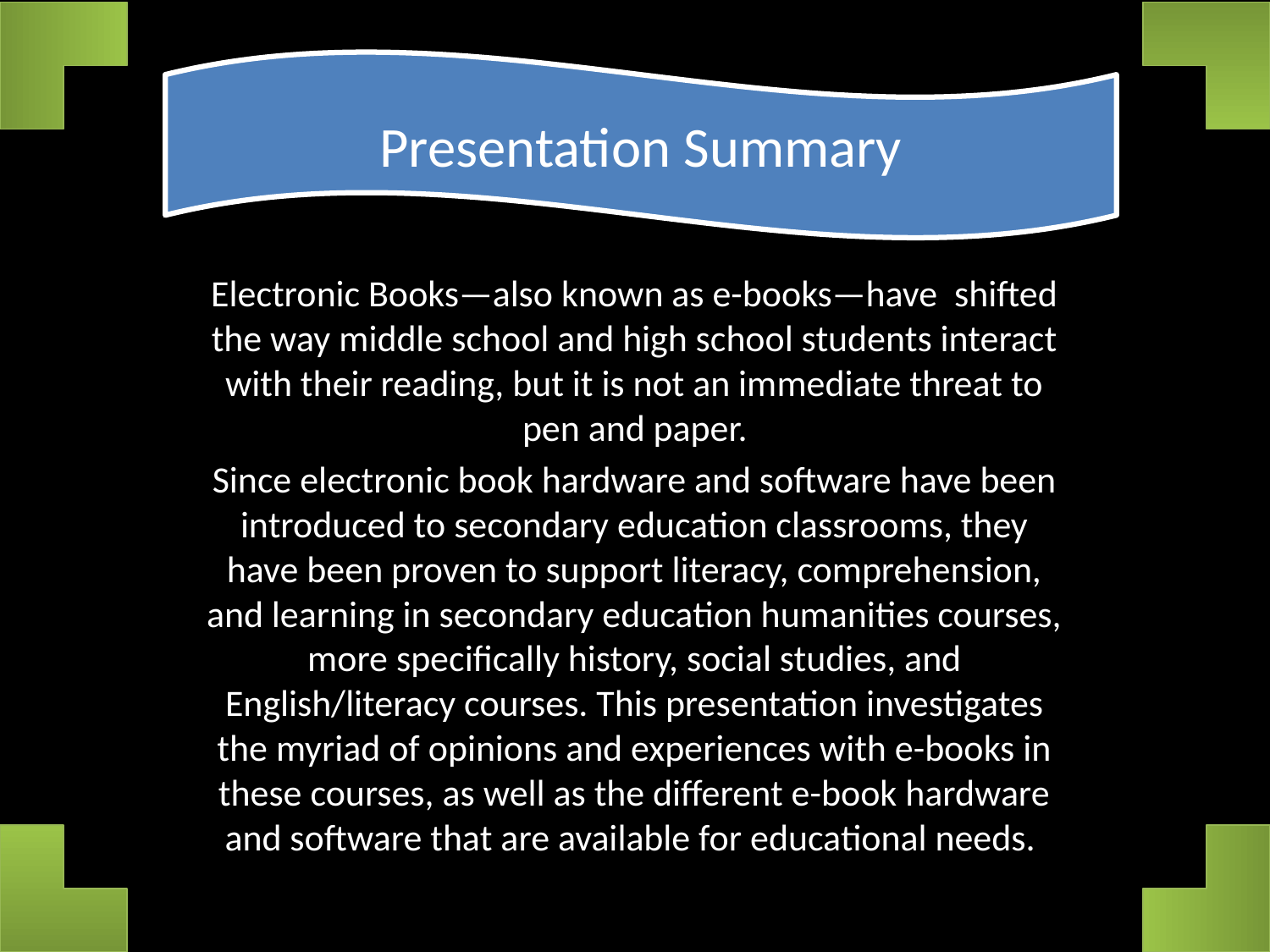

Presentation Summary
Electronic Books—also known as e-books—have  shifted the way middle school and high school students interact with their reading, but it is not an immediate threat to pen and paper.
Since electronic book hardware and software have been introduced to secondary education classrooms, they have been proven to support literacy, comprehension, and learning in secondary education humanities courses, more specifically history, social studies, and English/literacy courses. This presentation investigates the myriad of opinions and experiences with e-books in these courses, as well as the different e-book hardware and software that are available for educational needs.